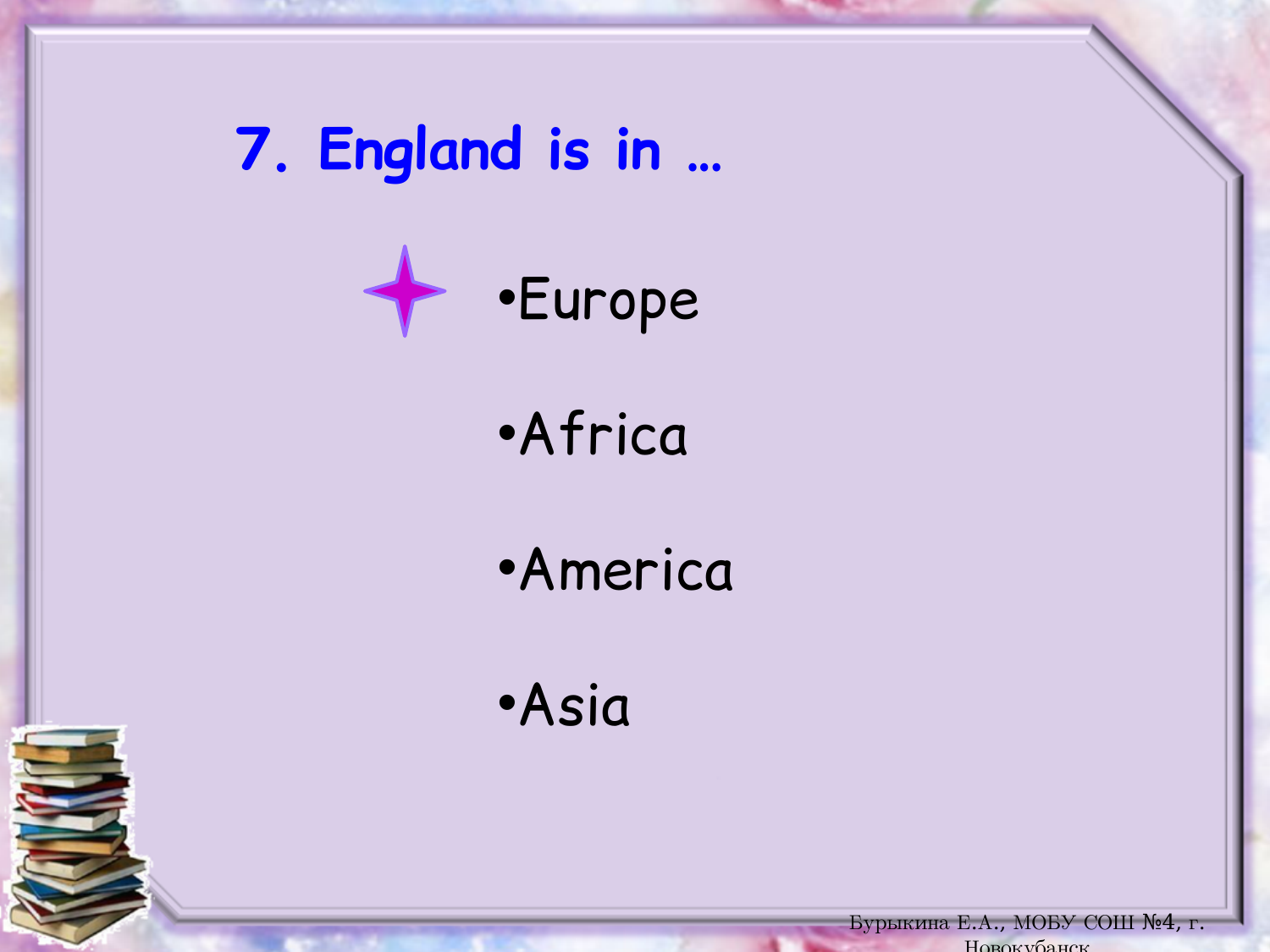

7. England is in …

Europe

Africa

America

Asia

Бурыкина Е.А., МОБУ СОШ №4, г. Новокубанск